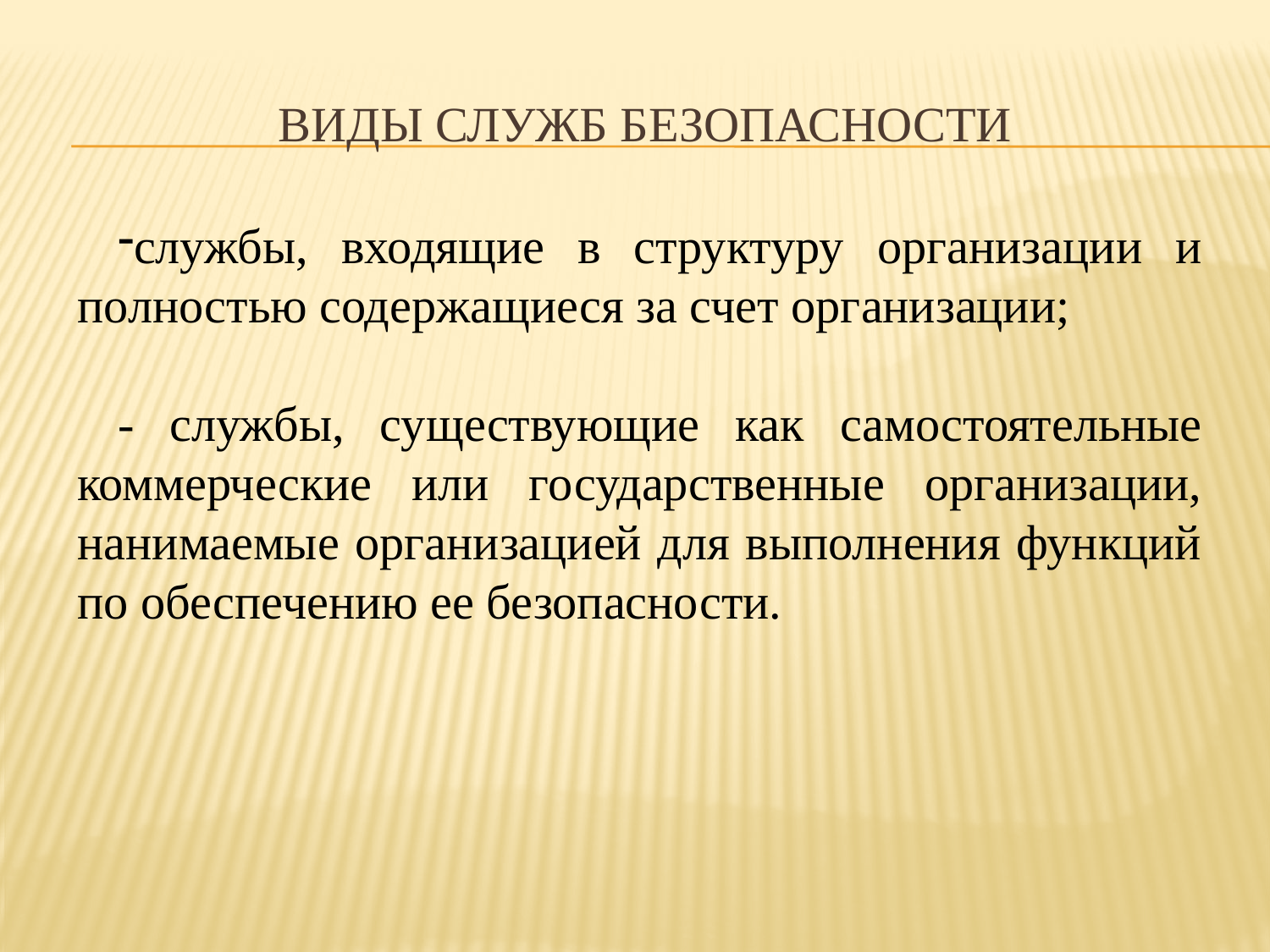

# Виды служб безопасности
службы, входящие в структуру организации и полностью содержащиеся за счет организации;

- службы, существующие как самостоятельные коммерческие или государственные организации, нанимаемые организацией для выполнения функций по обеспечению ее безопасности.